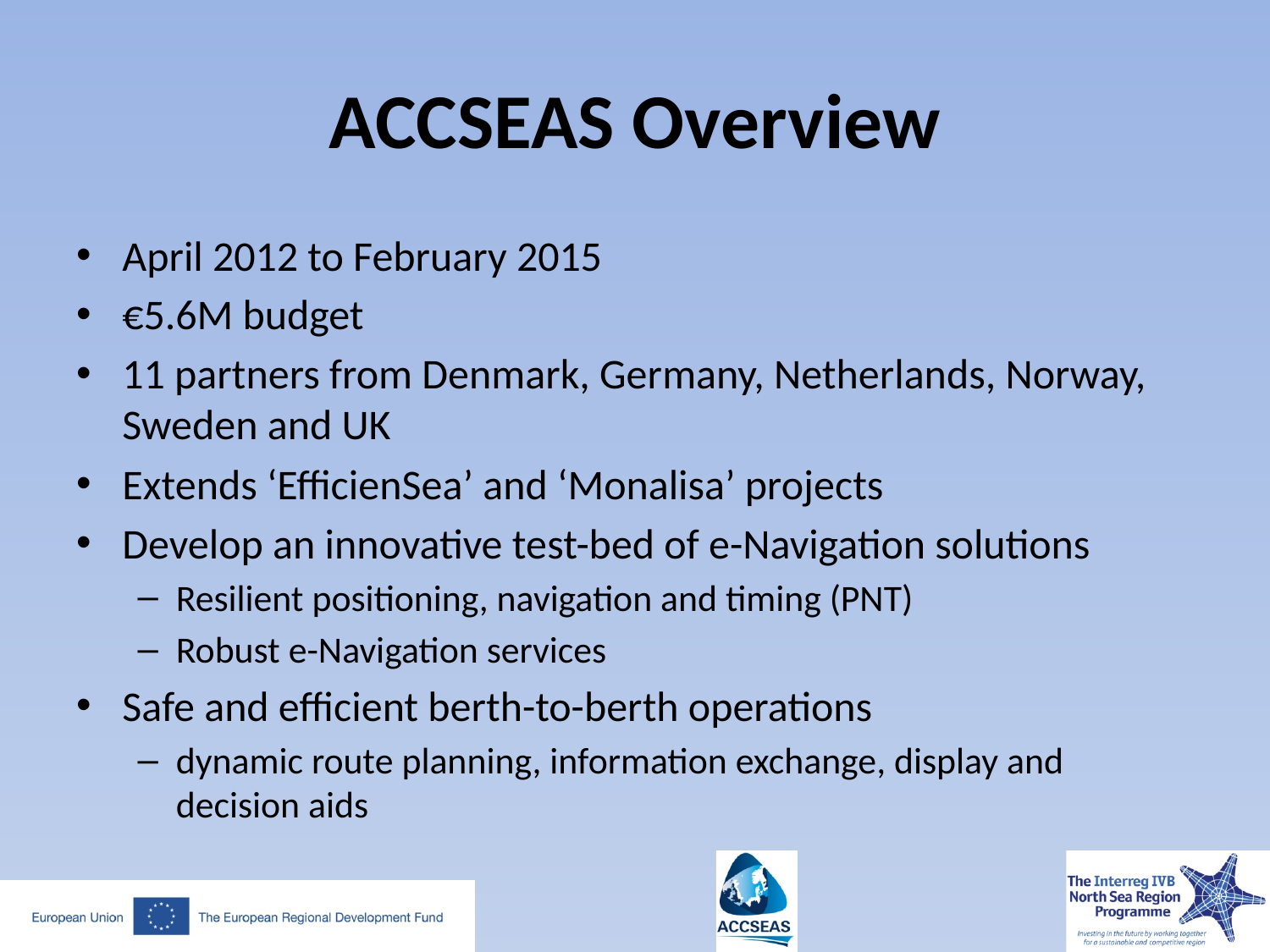

# ACCSEAS Overview
April 2012 to February 2015
€5.6M budget
11 partners from Denmark, Germany, Netherlands, Norway, Sweden and UK
Extends ‘EfficienSea’ and ‘Monalisa’ projects
Develop an innovative test-bed of e-Navigation solutions
Resilient positioning, navigation and timing (PNT)
Robust e-Navigation services
Safe and efficient berth-to-berth operations
dynamic route planning, information exchange, display and decision aids